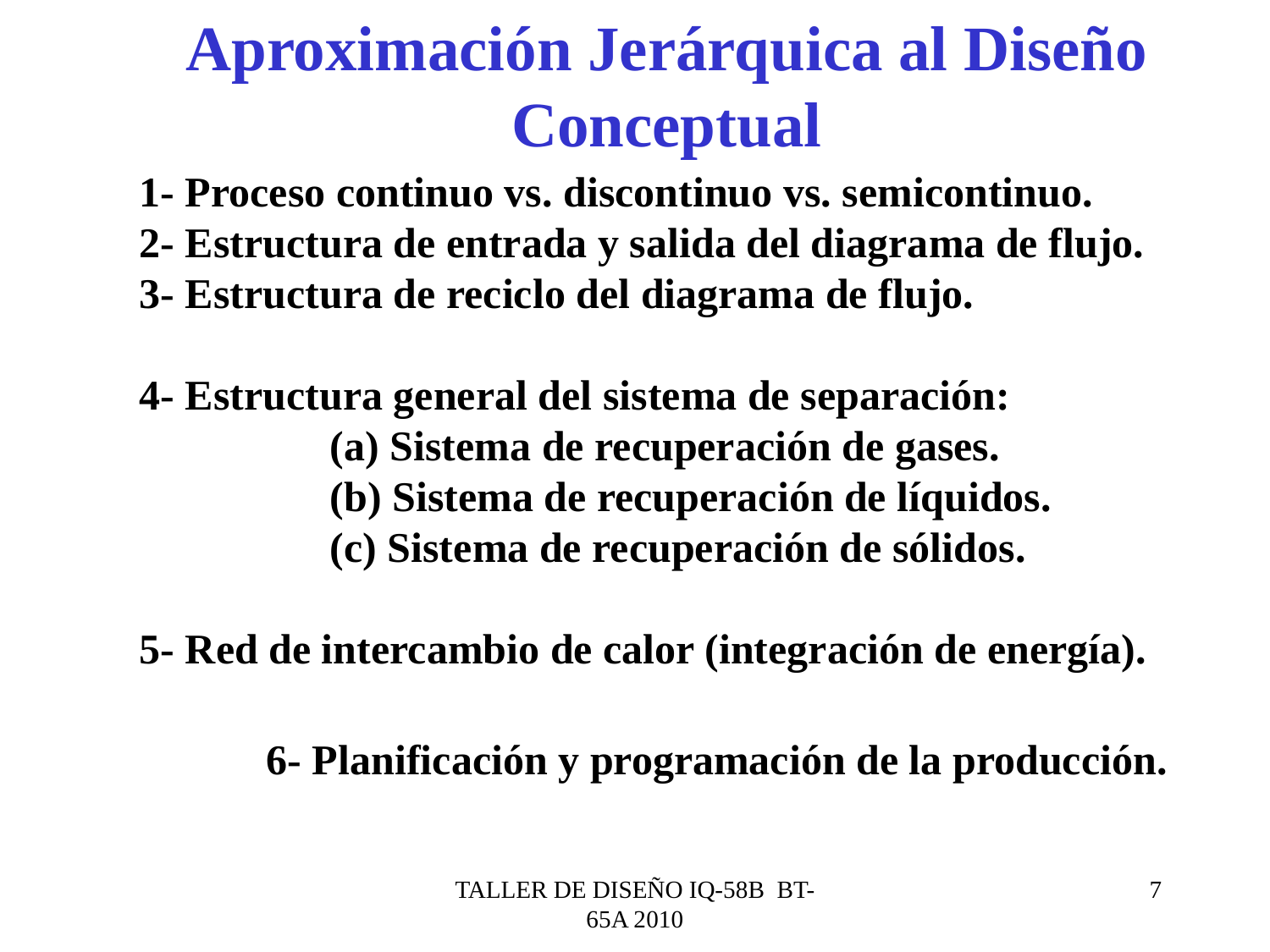

# Aproximación Jerárquica al Diseño Conceptual
1- Proceso continuo vs. discontinuo vs. semicontinuo.
2- Estructura de entrada y salida del diagrama de flujo.
3- Estructura de reciclo del diagrama de flujo.

4- Estructura general del sistema de separación:
	(a) Sistema de recuperación de gases.
	(b) Sistema de recuperación de líquidos.
	(c) Sistema de recuperación de sólidos.

5- Red de intercambio de calor (integración de energía).

	6- Planificación y programación de la producción.
TALLER DE DISEÑO IQ-58B  BT-65A 2010
7